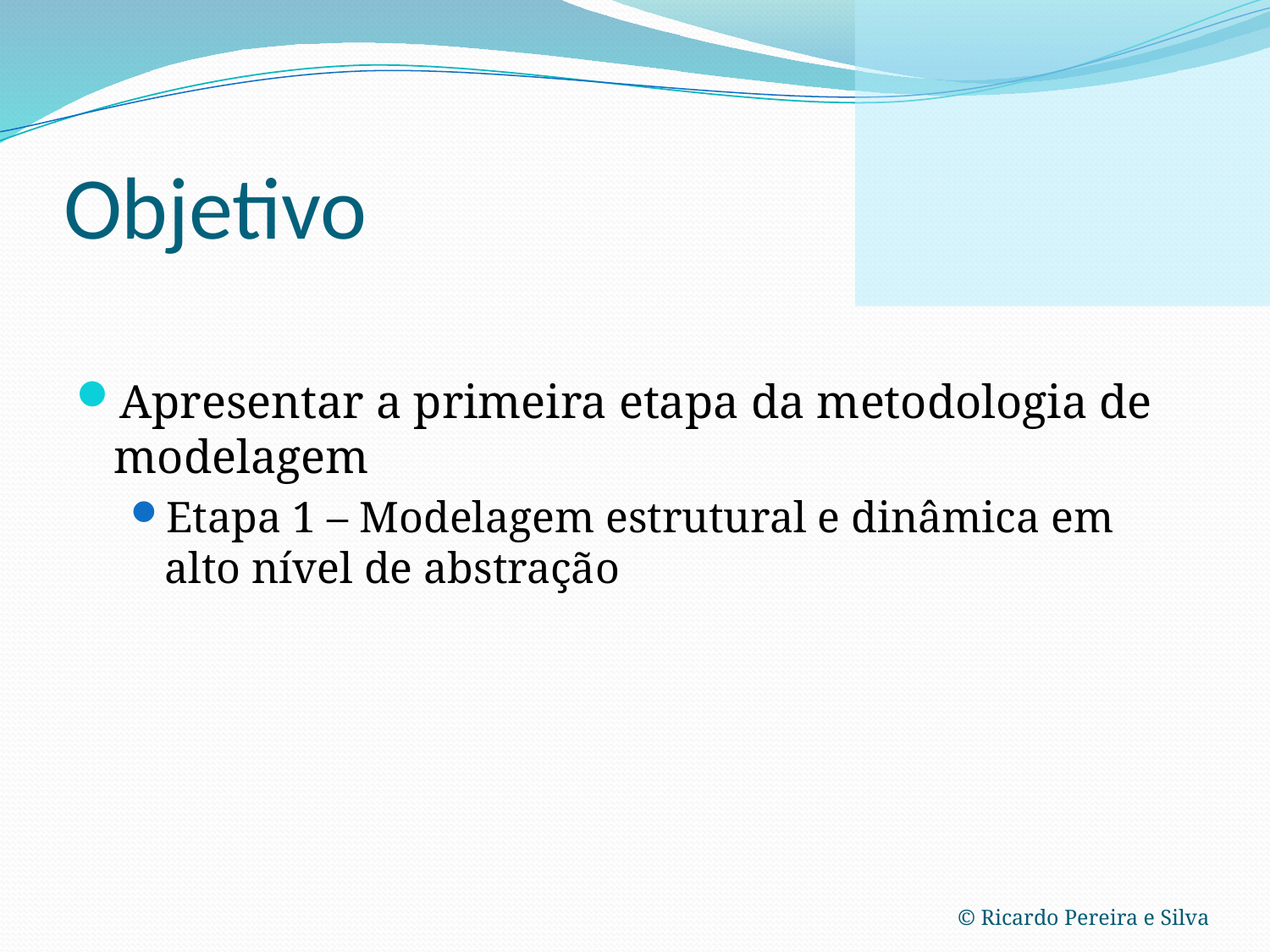

# Objetivo
Apresentar a primeira etapa da metodologia de modelagem
Etapa 1 – Modelagem estrutural e dinâmica em alto nível de abstração
© Ricardo Pereira e Silva